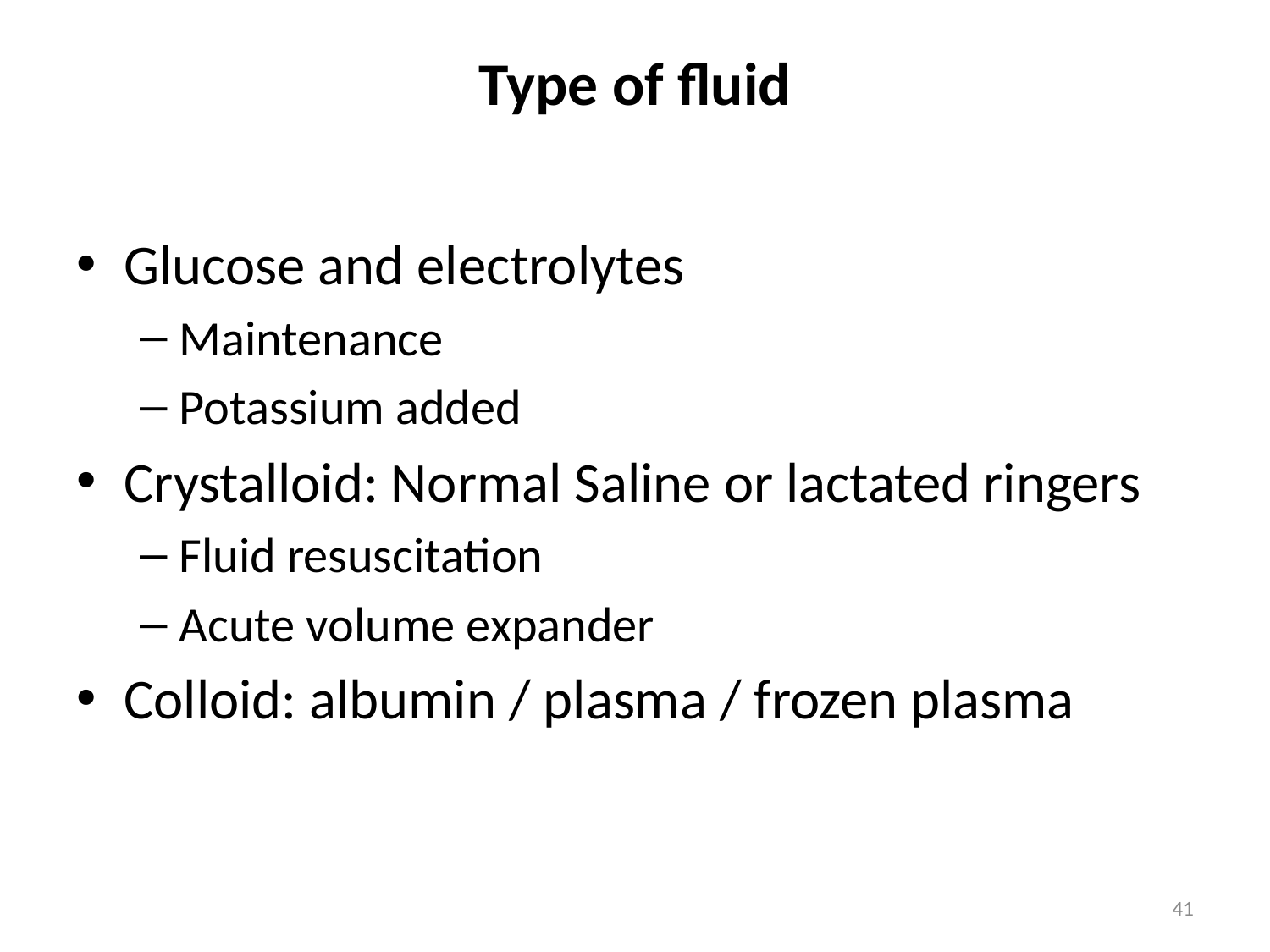

# Type of fluid
Glucose and electrolytes
Maintenance
Potassium added
Crystalloid: Normal Saline or lactated ringers
Fluid resuscitation
Acute volume expander
Colloid: albumin / plasma / frozen plasma

41